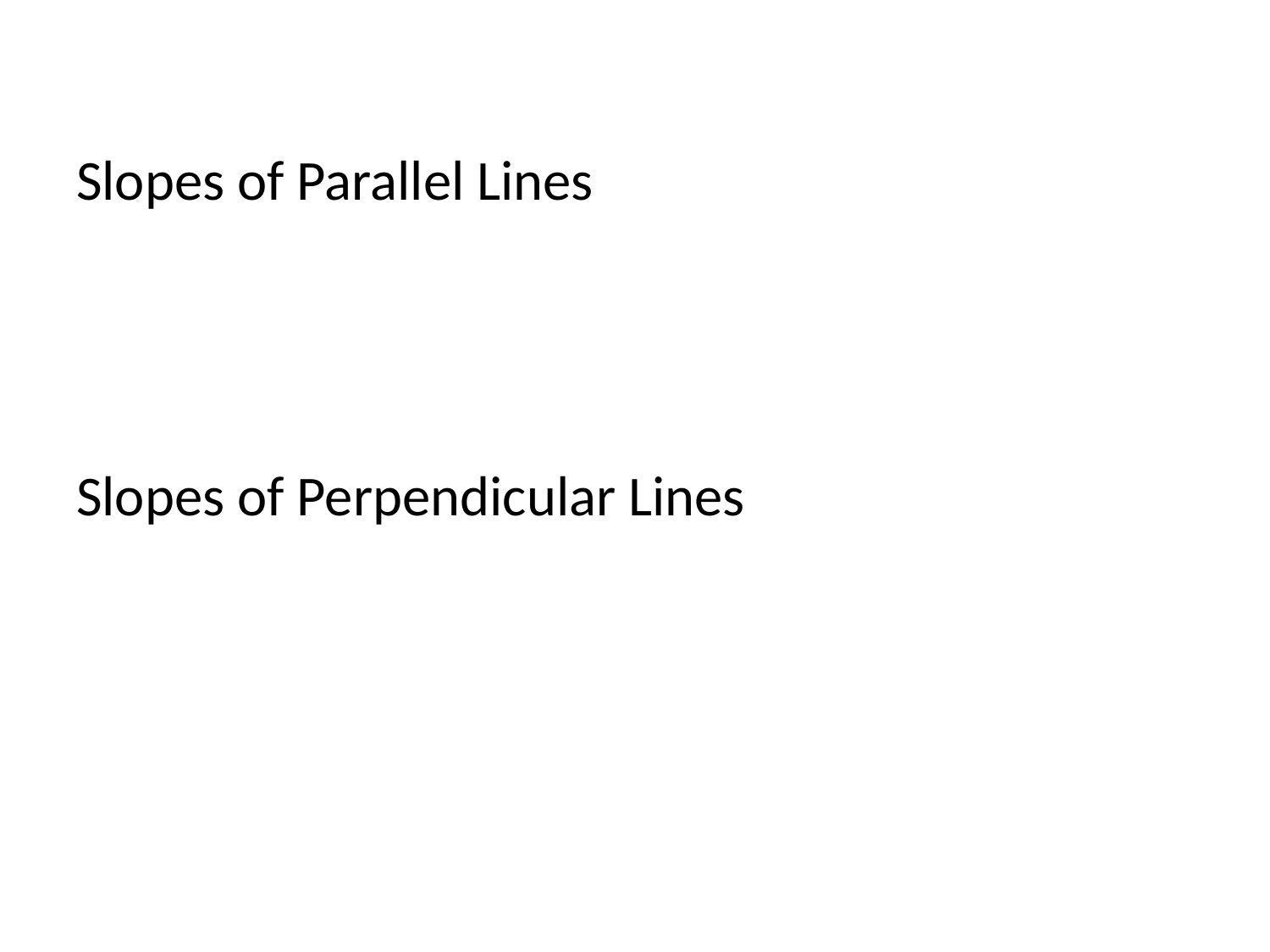

#
Slopes of Parallel Lines

Slopes of Perpendicular Lines